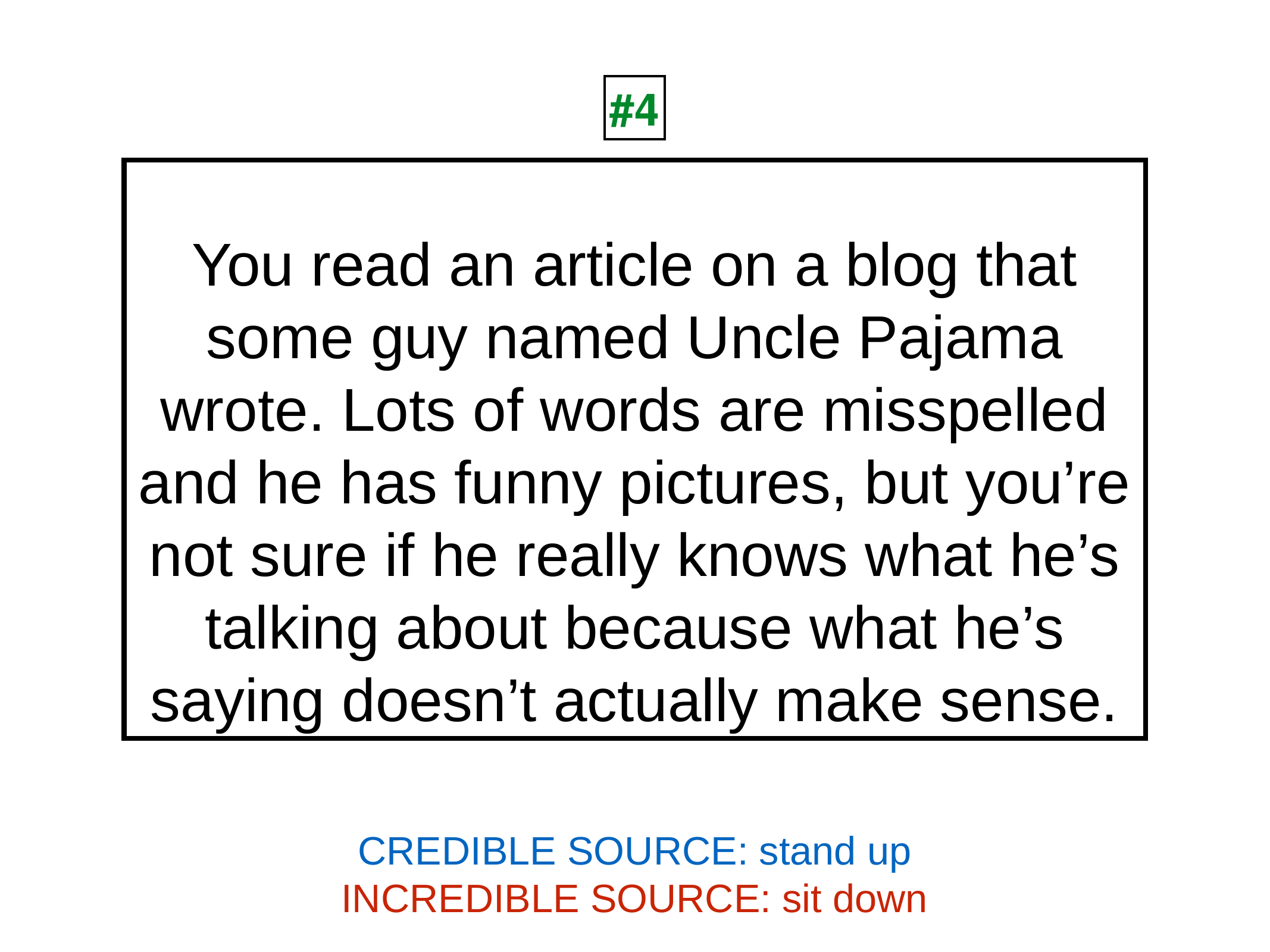

#4
# You read an article on a blog that some guy named Uncle Pajama wrote. Lots of words are misspelled and he has funny pictures, but you’re not sure if he really knows what he’s talking about because what he’s saying doesn’t actually make sense.
CREDIBLE SOURCE: stand up
INCREDIBLE SOURCE: sit down